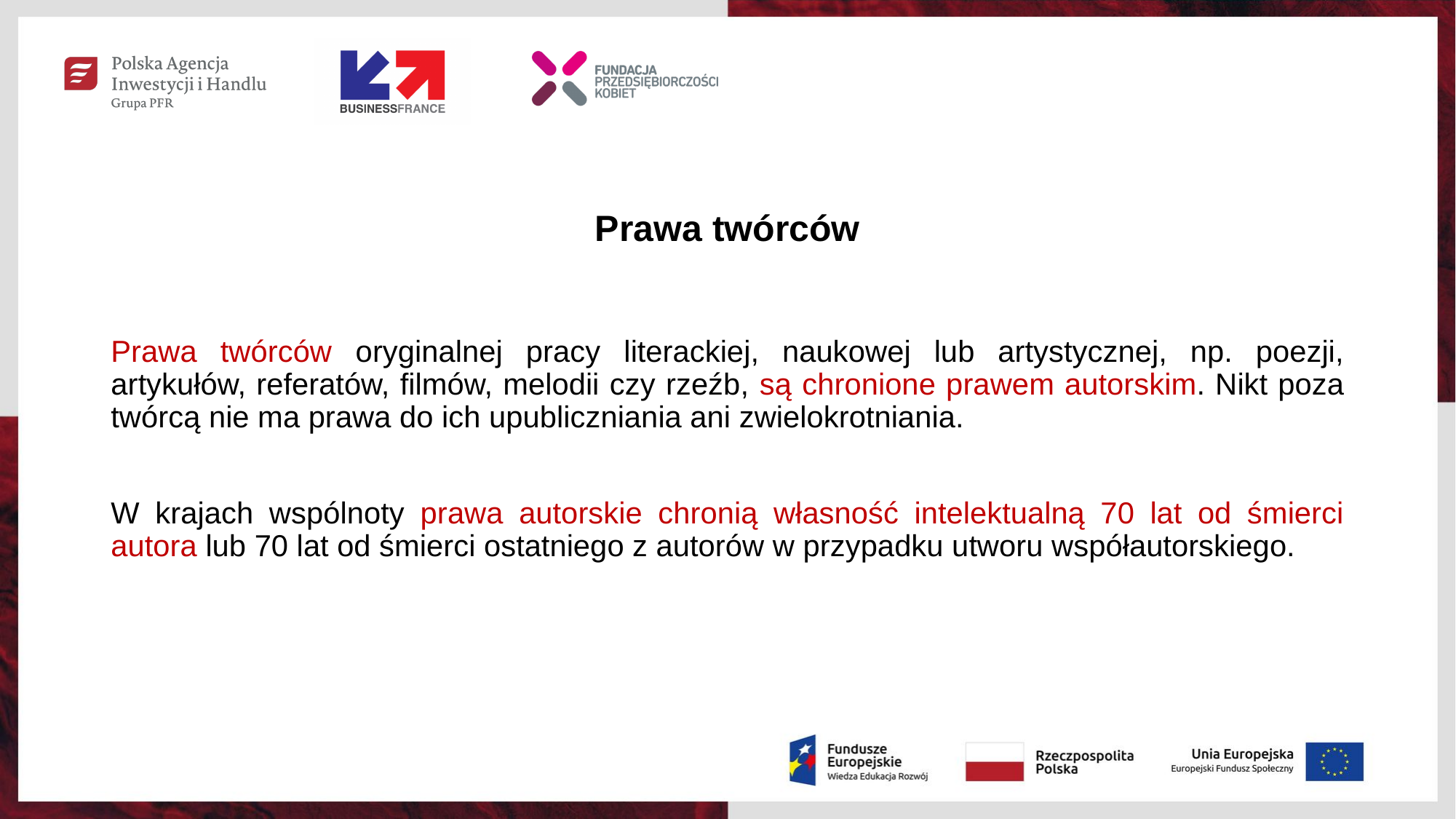

# Prawa twórców
Prawa twórców oryginalnej pracy literackiej, naukowej lub artystycznej, np. poezji, artykułów, referatów, filmów, melodii czy rzeźb, są chronione prawem autorskim. Nikt poza twórcą nie ma prawa do ich upubliczniania ani zwielokrotniania.

W krajach wspólnoty prawa autorskie chronią własność intelektualną 70 lat od śmierci autora lub 70 lat od śmierci ostatniego z autorów w przypadku utworu współautorskiego.